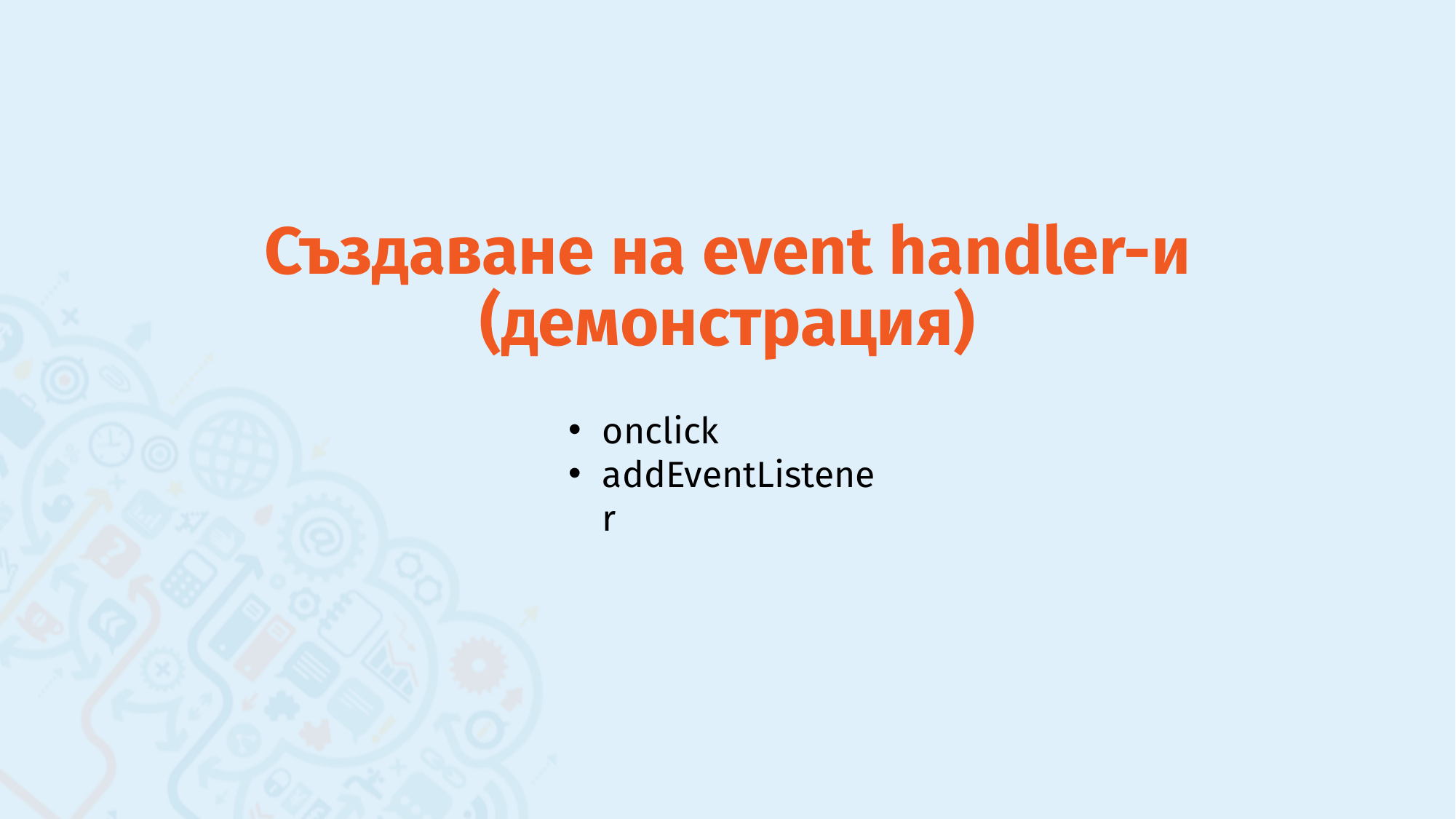

# Създаване на event handler-и (демонстрация)
onclick
addEventListener